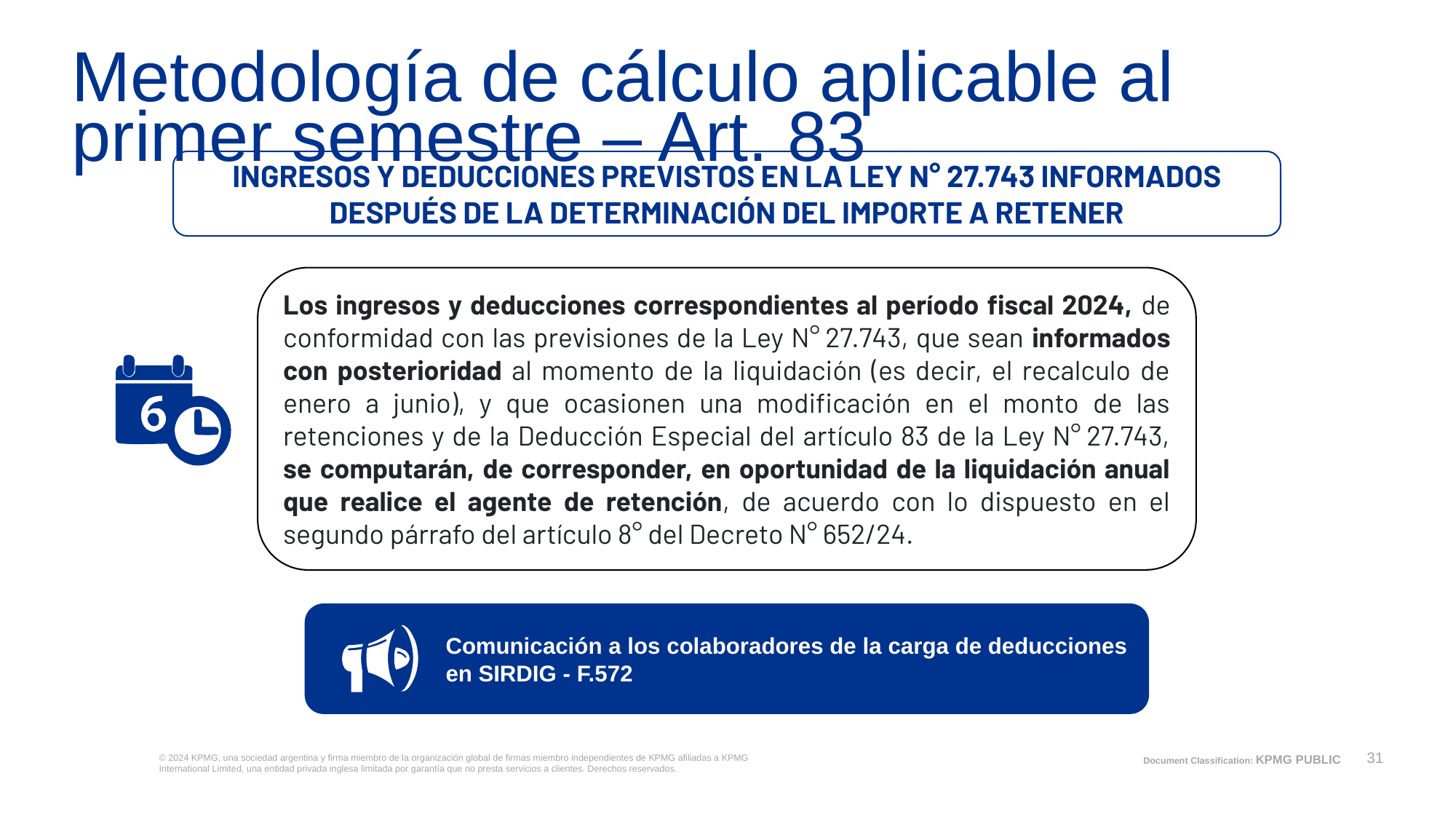

# Metodología de cálculo aplicable al primer semestre – Art. 83
INGRESOS Y DEDUCCIONES PREVISTOS EN LA LEY N° 27.743 INFORMADOS DESPUÉS DE LA DETERMINACIÓN DEL IMPORTE A RETENER
Los ingresos y deducciones correspondientes al período fiscal 2024, de conformidad con las previsiones de la Ley N° 27.743, que sean informados con posterioridad al momento de la liquidación (es decir, el recalculo de enero a junio), y que ocasionen una modificación en el monto de las retenciones y de la Deducción Especial del artículo 83 de la Ley N° 27.743, se computarán, de corresponder, en oportunidad de la liquidación anual que realice el agente de retención, de acuerdo con lo dispuesto en el segundo párrafo del artículo 8° del Decreto N° 652/24.

Comunicación a los colaboradores de la carga de deducciones en SIRDIG - F.572